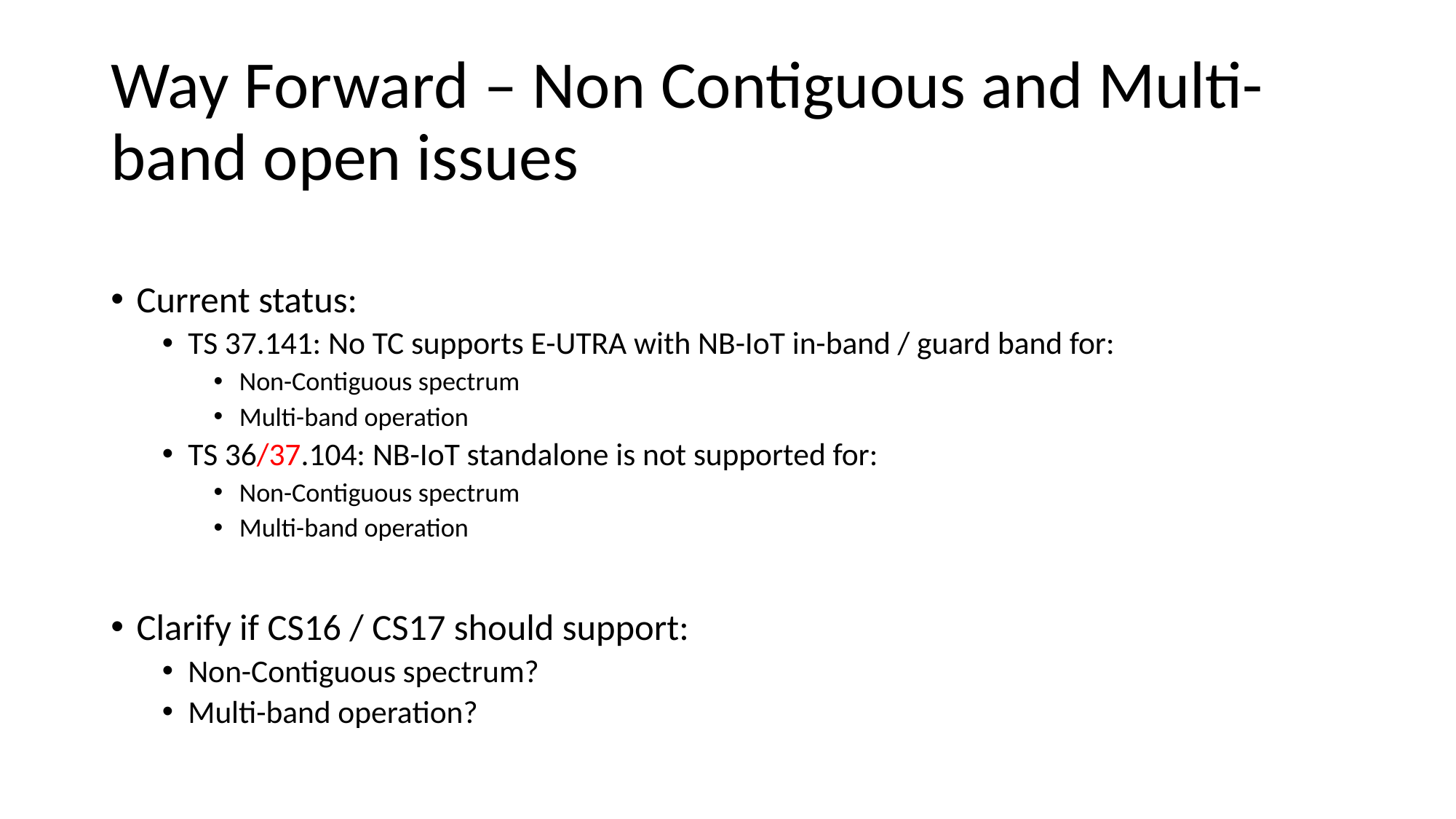

# Way Forward – Non Contiguous and Multi-band open issues

Current status:
TS 37.141: No TC supports E-UTRA with NB-IoT in-band / guard band for:
Non-Contiguous spectrum
Multi-band operation
TS 36/37.104: NB-IoT standalone is not supported for:
Non-Contiguous spectrum
Multi-band operation

Clarify if CS16 / CS17 should support:
Non-Contiguous spectrum?
Multi-band operation?